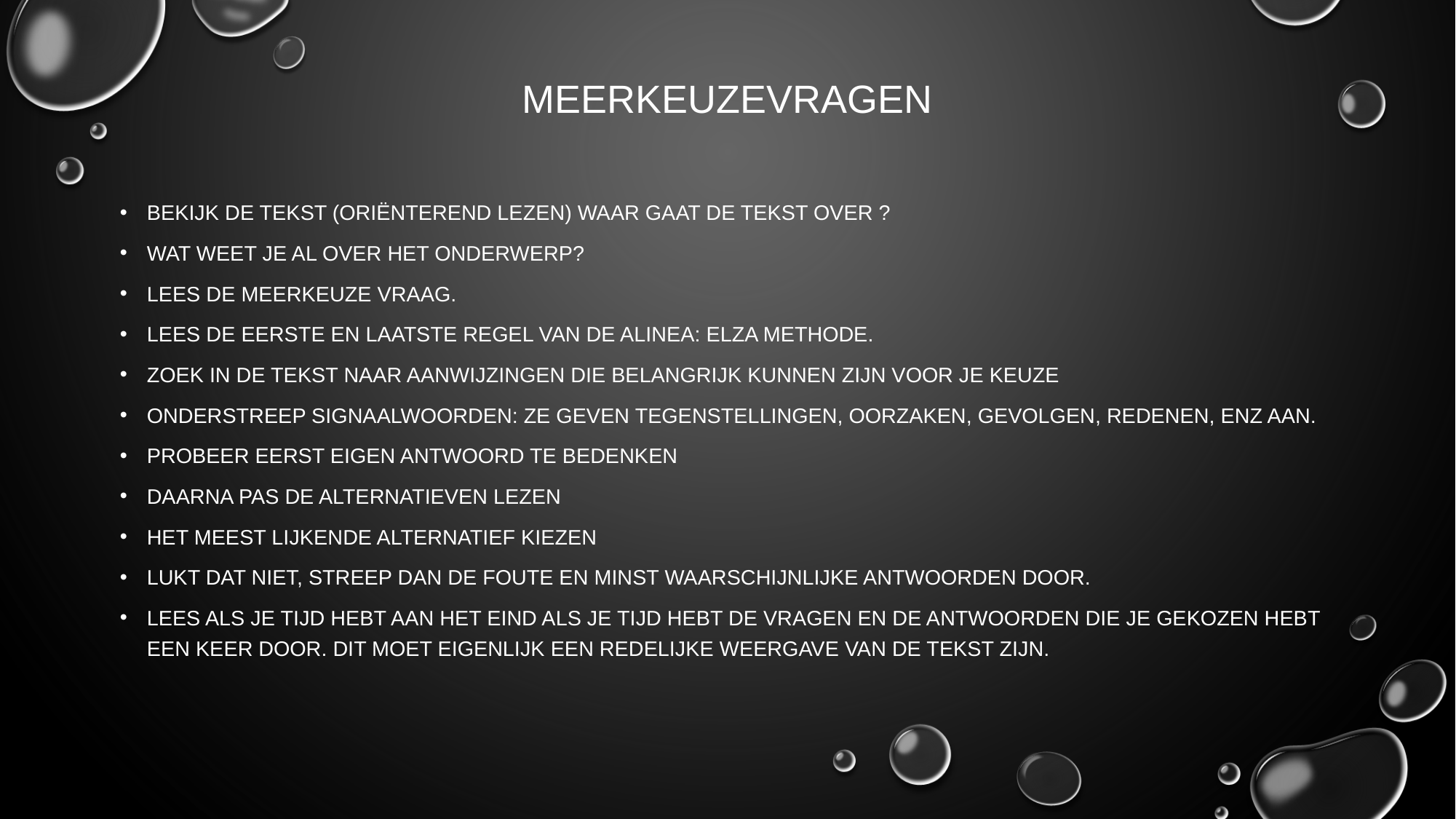

# meerkeuzevragen
Bekijk de tekst (oriënterend lezen) waar gaat de tekst over ?
Wat weet je al over het onderwerp?
Lees de meerkeuze vraag.
lees de eerste en laatste regel van de alinea: ELZA methode.
Zoek in de tekst naar aanwijzingen die belangrijk kunnen zijn voor je keuze
onderstreep signaalwoorden: Ze geven tegenstellingen, oorzaken, gevolgen, redenen, enz aan.
Probeer eerst eigen antwoord te bedenken
Daarna pas de alternatieven lezen
Het meest lijkende alternatief kiezen
Lukt dat niet, streep dan de foute en minst waarschijnlijke antwoorden door.
Lees als je tijd hebt aan het eind als je tijd hebt de vragen en de antwoorden die je gekozen hebt een keer door. Dit moet eigenlijk een redelijke weergave van de tekst zijn.